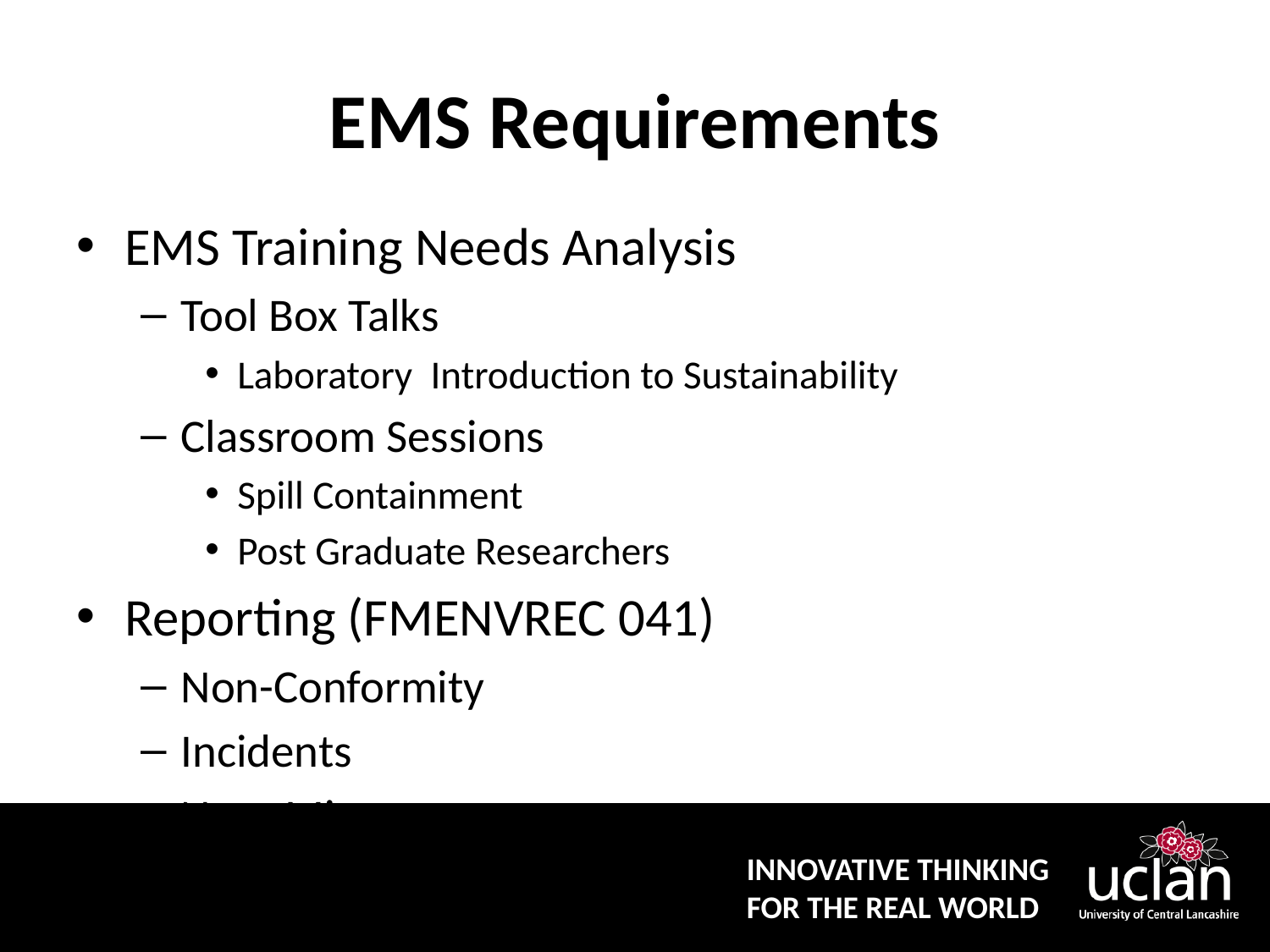

# EMS Requirements
EMS Training Needs Analysis
Tool Box Talks
Laboratory  Introduction to Sustainability
Classroom Sessions
Spill Containment
Post Graduate Researchers
Reporting (FMENVREC 041)
Non-Conformity
Incidents
Near-Misses